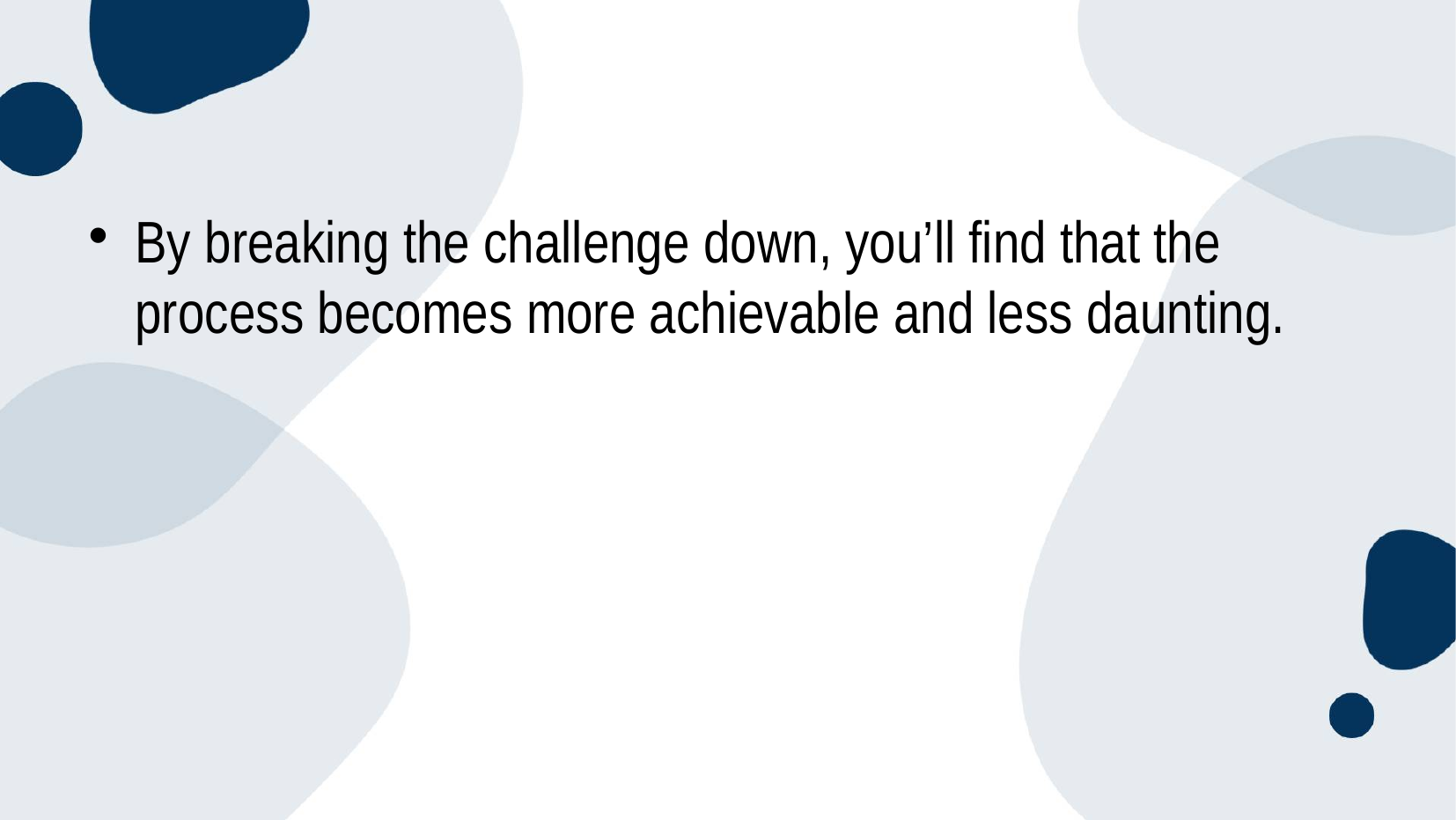

#
By breaking the challenge down, you’ll find that the process becomes more achievable and less daunting.